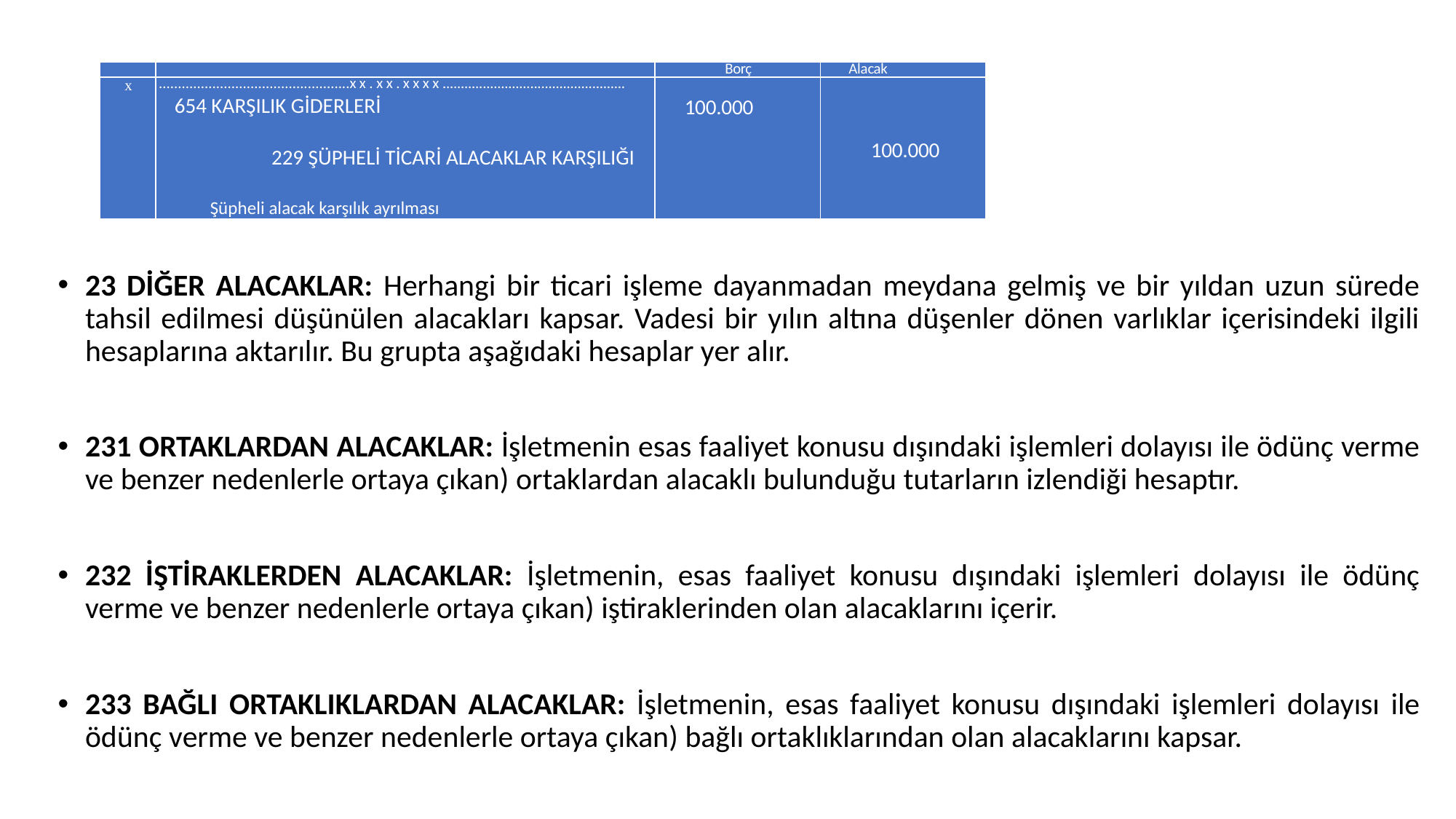

#
|  |  | Borç | Alacak |
| --- | --- | --- | --- |
| x | ..................................................xx.xx.xxxx.................................................. 654 KARŞILIK GİDERLERİ   229 ŞÜPHELİ TİCARİ ALACAKLAR KARŞILIĞI   Şüpheli alacak karşılık ayrılması | 100.000 | 100.000 |
23 DİĞER ALACAKLAR: Herhangi bir ticari işleme dayanmadan meydana gelmiş ve bir yıldan uzun sürede tahsil edilmesi düşünülen alacakları kapsar. Vadesi bir yılın altına düşenler dönen varlıklar içerisindeki ilgili hesaplarına aktarılır. Bu grupta aşağıdaki hesaplar yer alır.

231 ORTAKLARDAN ALACAKLAR: İşletmenin esas faaliyet konusu dışındaki işlemleri dolayısı ile ödünç verme ve benzer nedenlerle ortaya çıkan) ortaklardan alacaklı bulunduğu tutarların izlendiği hesaptır.

232 İŞTİRAKLERDEN ALACAKLAR: İşletmenin, esas faaliyet konusu dışındaki işlemleri dolayısı ile ödünç verme ve benzer nedenlerle ortaya çıkan) iştiraklerinden olan alacaklarını içerir.

233 BAĞLI ORTAKLIKLARDAN ALACAKLAR: İşletmenin, esas faaliyet konusu dışındaki işlemleri dolayısı ile ödünç verme ve benzer nedenlerle ortaya çıkan) bağlı ortaklıklarından olan alacaklarını kapsar.